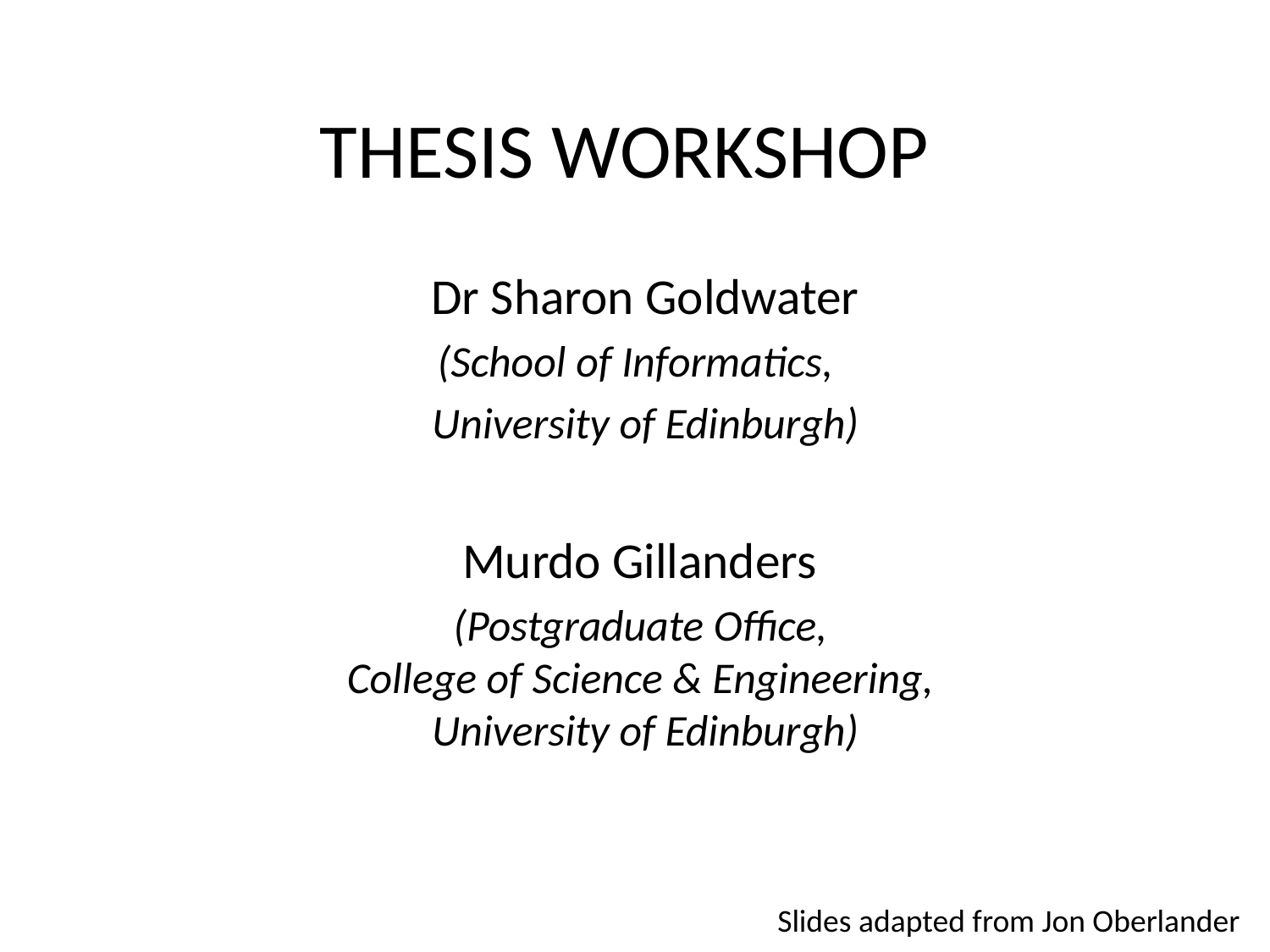

# THESIS WORKSHOP
Dr Sharon Goldwater
(School of Informatics,
University of Edinburgh)

Murdo Gillanders
(Postgraduate Office,
College of Science & Engineering,
University of Edinburgh)
Slides adapted from Jon Oberlander